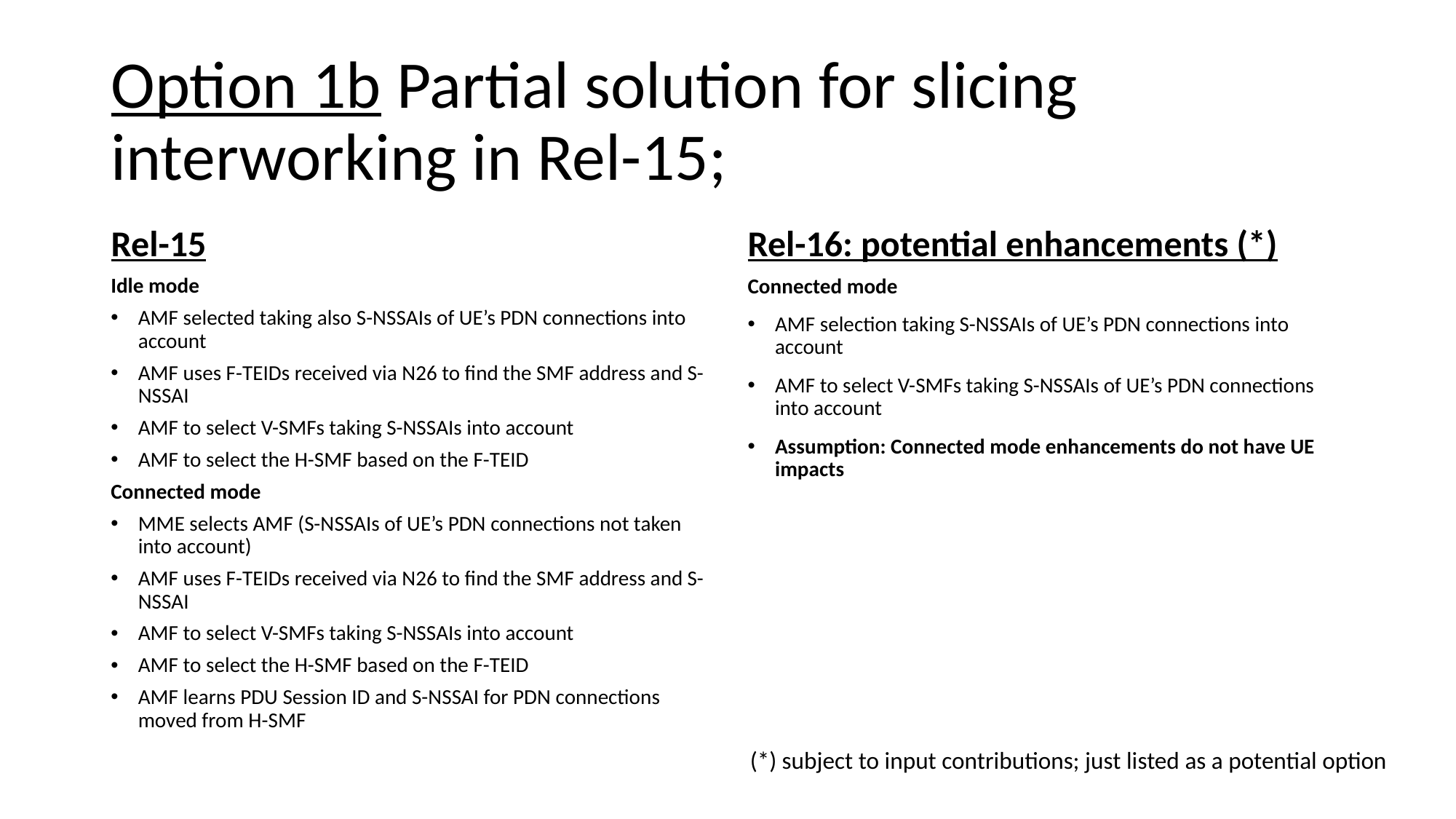

# Option 1b Partial solution for slicing interworking in Rel-15;
Rel-15
Rel-16: potential enhancements (*)
Idle mode
AMF selected taking also S-NSSAIs of UE’s PDN connections into account
AMF uses F-TEIDs received via N26 to find the SMF address and S-NSSAI
AMF to select V-SMFs taking S-NSSAIs into account
AMF to select the H-SMF based on the F-TEID
Connected mode
MME selects AMF (S-NSSAIs of UE’s PDN connections not taken into account)
AMF uses F-TEIDs received via N26 to find the SMF address and S-NSSAI
AMF to select V-SMFs taking S-NSSAIs into account
AMF to select the H-SMF based on the F-TEID
AMF learns PDU Session ID and S-NSSAI for PDN connections moved from H-SMF
Connected mode
AMF selection taking S-NSSAIs of UE’s PDN connections into account
AMF to select V-SMFs taking S-NSSAIs of UE’s PDN connections into account
Assumption: Connected mode enhancements do not have UE impacts
(*) subject to input contributions; just listed as a potential option